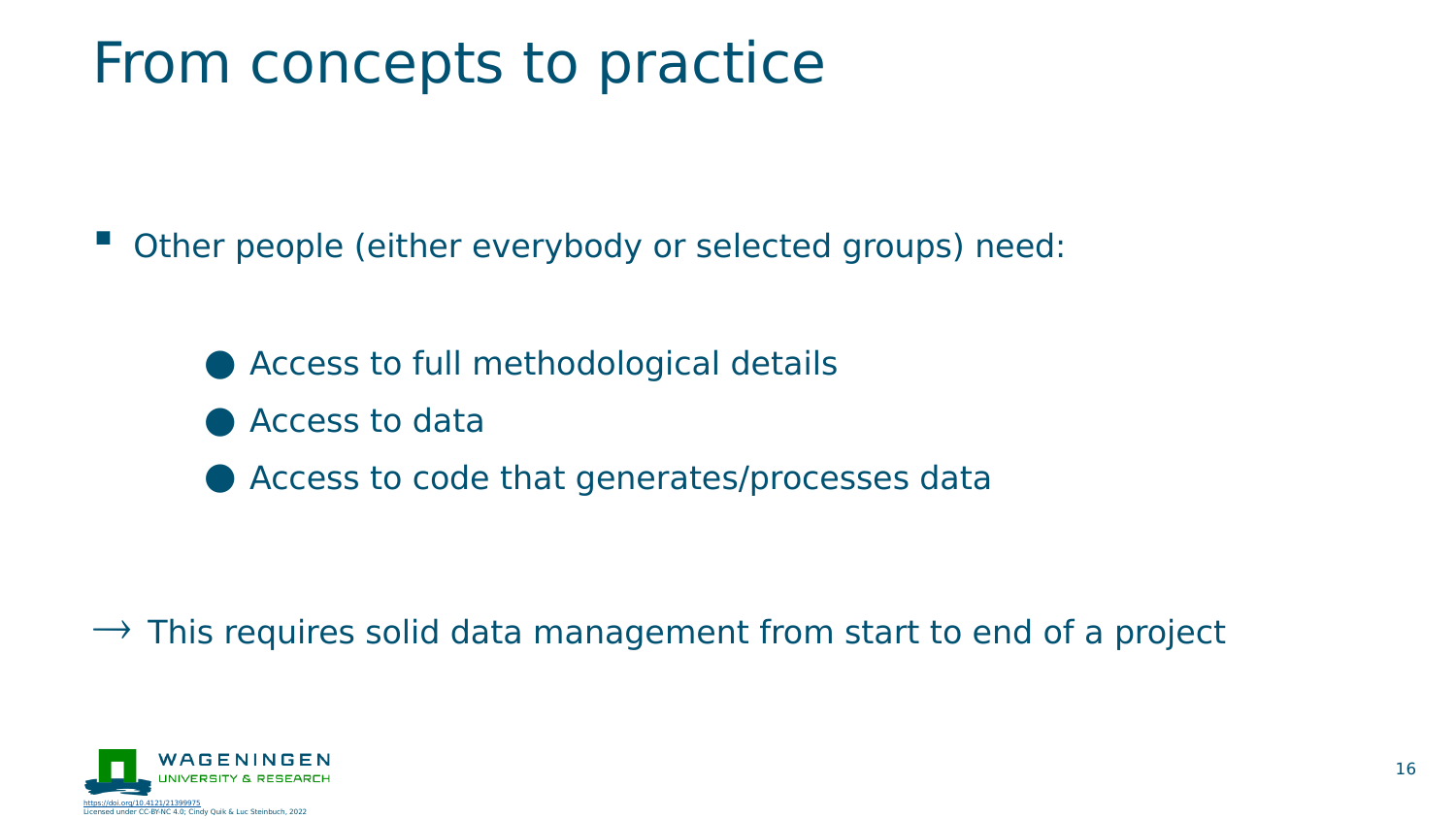

# From concepts to practice
Other people (either everybody or selected groups) need:

Access to full methodological details
Access to data
Access to code that generates/processes data

→ This requires solid data management from start to end of a project
16